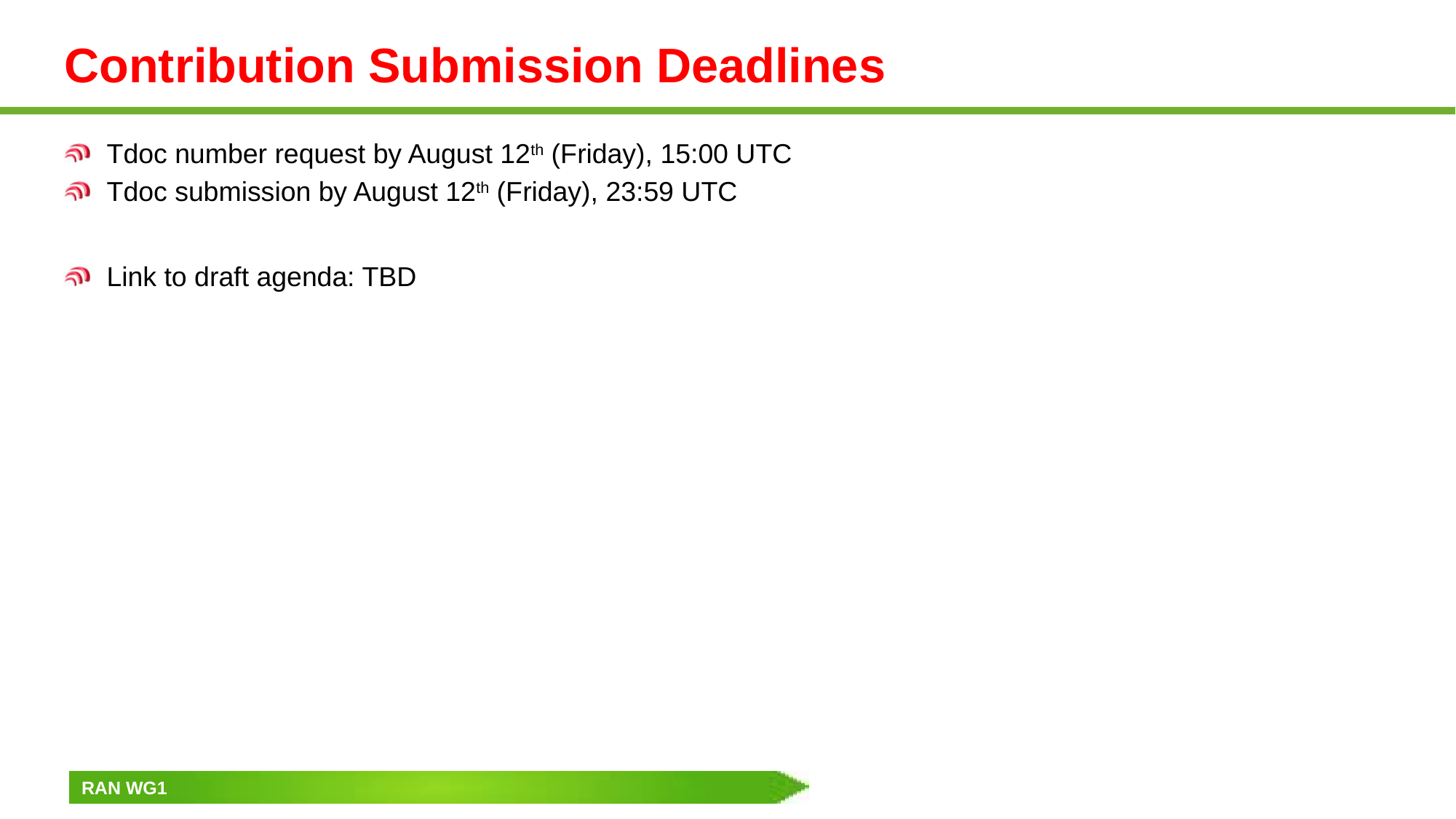

# Contribution Submission Deadlines
Tdoc number request by August 12th (Friday), 15:00 UTC
Tdoc submission by August 12th (Friday), 23:59 UTC

Link to draft agenda: TBD